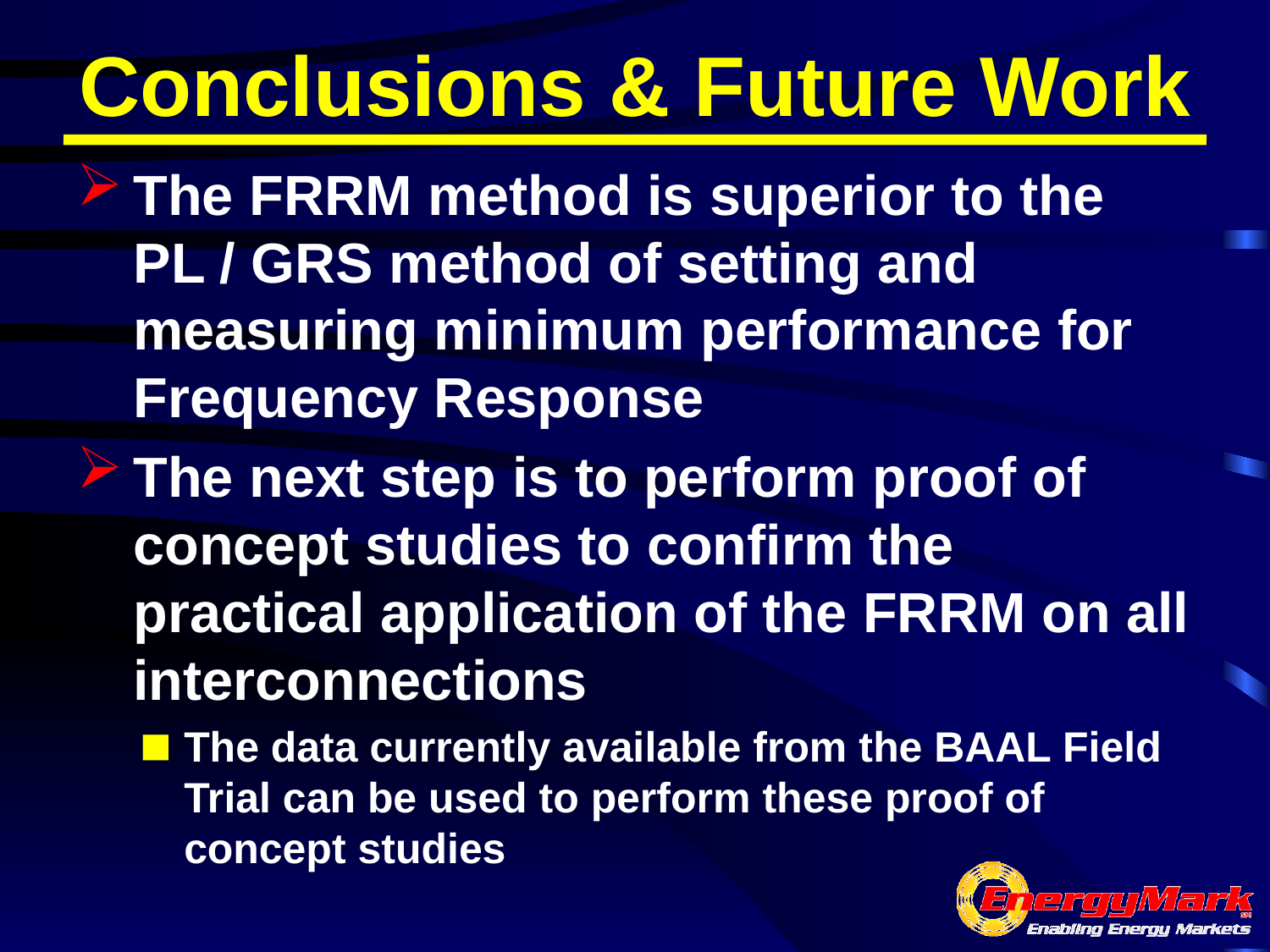

# Conclusions & Future Work
The FRRM method is superior to the   PL / GRS method of setting and measuring minimum performance for Frequency Response
The next step is to perform proof of concept studies to confirm the practical application of the FRRM on all interconnections
The data currently available from the BAAL Field Trial can be used to perform these proof of concept studies